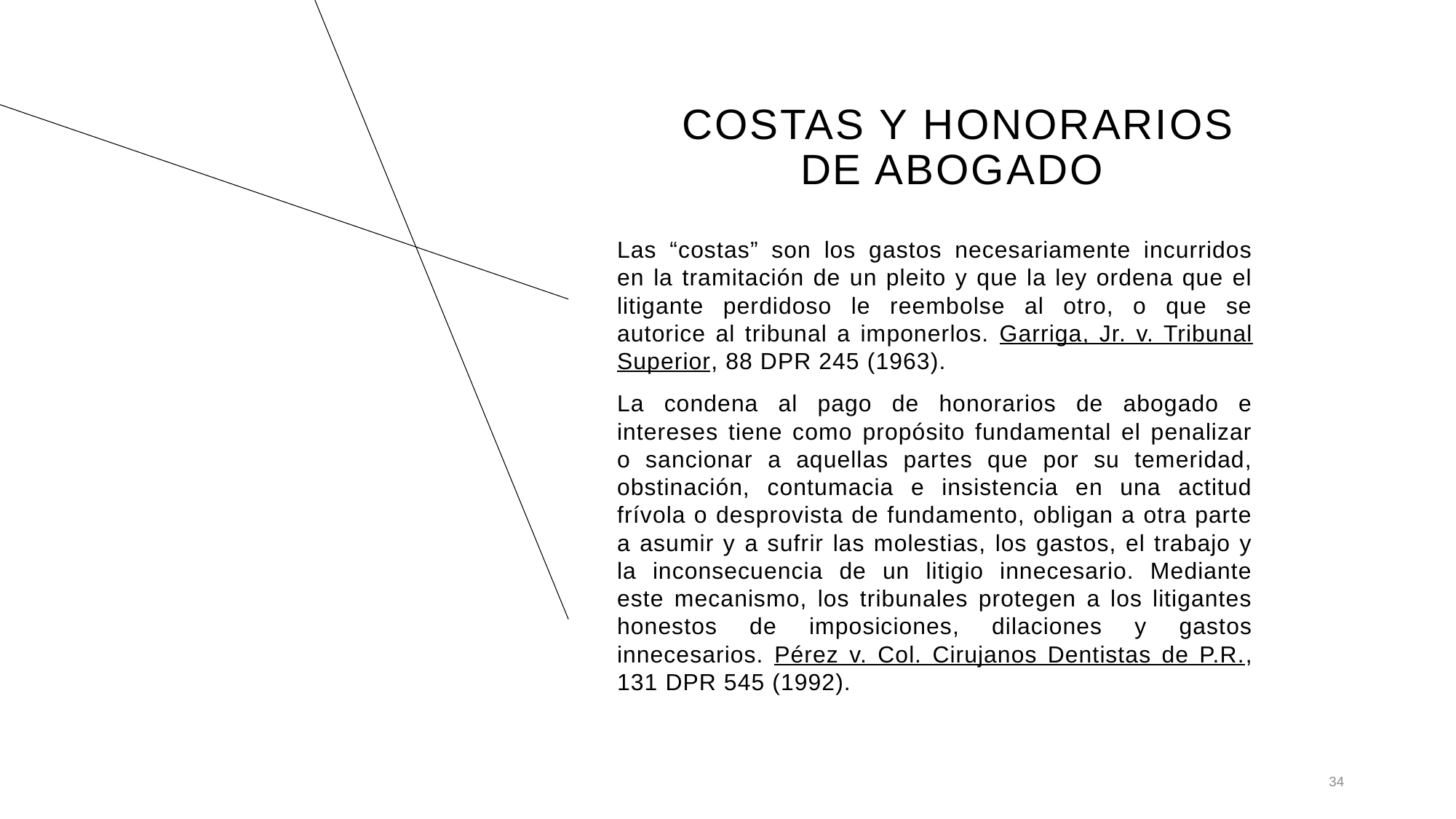

# Costas y honorarios de abogado
Las “costas” son los gastos necesariamente incurridos en la tramitación de un pleito y que la ley ordena que el litigante perdidoso le reembolse al otro, o que se autorice al tribunal a imponerlos. Garriga, Jr. v. Tribunal Superior, 88 DPR 245 (1963).
La condena al pago de honorarios de abogado e intereses tiene como propósito fundamental el penalizar o sancionar a aquellas partes que por su temeridad, obstinación, contumacia e insistencia en una actitud frívola o desprovista de fundamento, obligan a otra parte a asumir y a sufrir las molestias, los gastos, el trabajo y la inconsecuencia de un litigio innecesario. Mediante este mecanismo, los tribunales protegen a los litigantes honestos de imposiciones, dilaciones y gastos innecesarios. Pérez v. Col. Cirujanos Dentistas de P.R., 131 DPR 545 (1992).

34